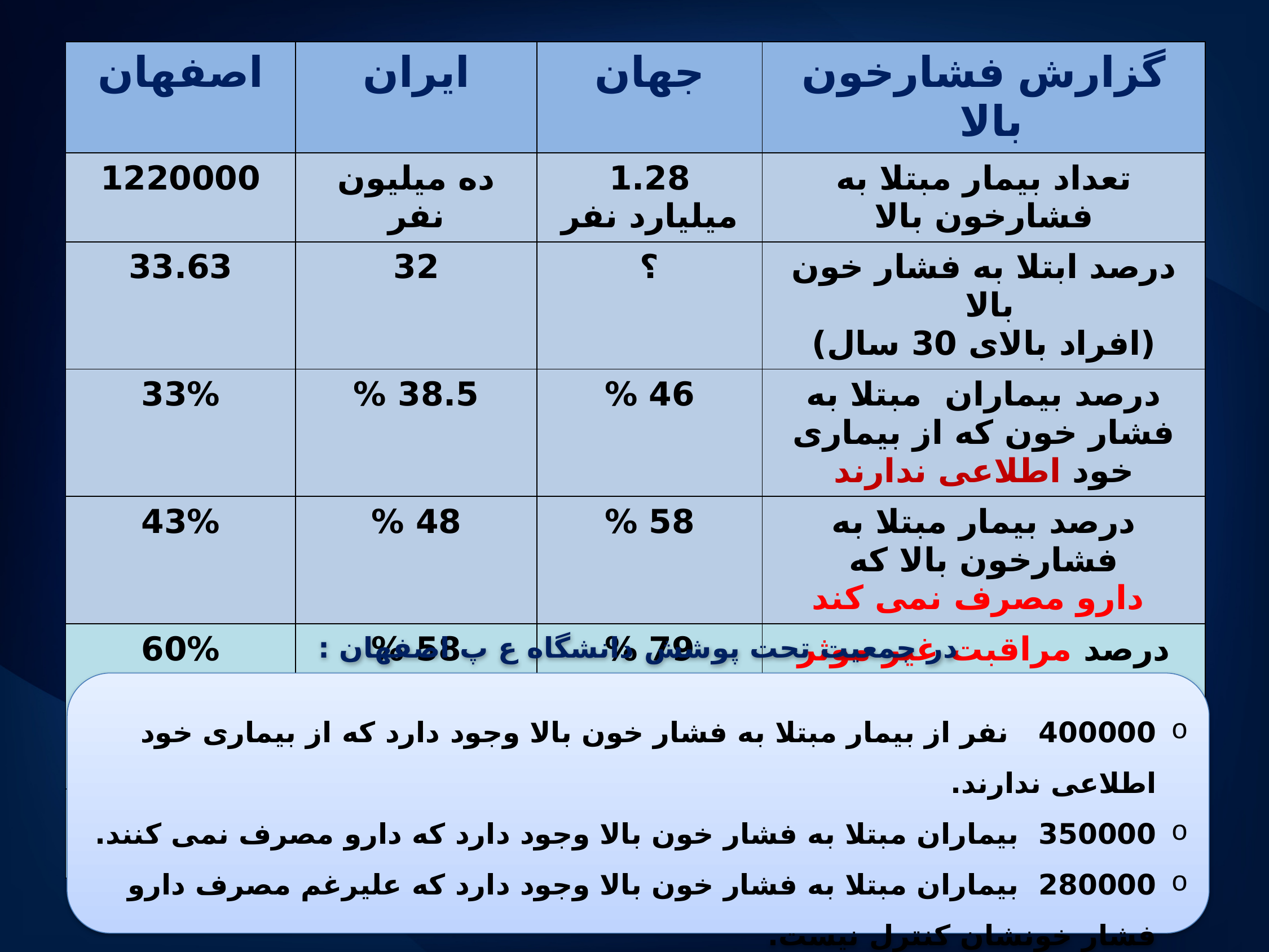

| اصفهان | ایران | جهان | گزارش فشارخون بالا |
| --- | --- | --- | --- |
| 1220000 | ده میلیون نفر | 1.28 میلیارد نفر | تعداد بیمار مبتلا به فشارخون بالا |
| 33.63 | 32 | ؟ | درصد ابتلا به فشار خون بالا (افراد بالای 30 سال) |
| 33% | 38.5 % | 46 % | درصد بیماران مبتلا به فشار خون که از بیماری خود اطلاعی ندارند |
| 43% | 48 % | 58 % | درصد بیمار مبتلا به فشارخون بالا که دارو مصرف نمی کند |
| 60% | 58 % | 79 % | درصد مراقبت غیر موثر در بیماران تحت درمان(فشارخون کنترل نشده) |
| 40% | 42% | 21% | درصد مراقبت موثر در بیماران تحت درمان |
در جمعیت تحت پوشش دانشگاه ع پ اصفهان :

400000   نفر از بیمار مبتلا به فشار خون بالا وجود دارد که از بیماری خود اطلاعی ندارند.
350000  بیماران مبتلا به فشار خون بالا وجود دارد که دارو مصرف نمی کنند.
280000  بیماران مبتلا به فشار خون بالا وجود دارد که علیرغم مصرف دارو فشار خونشان کنترل نیست.